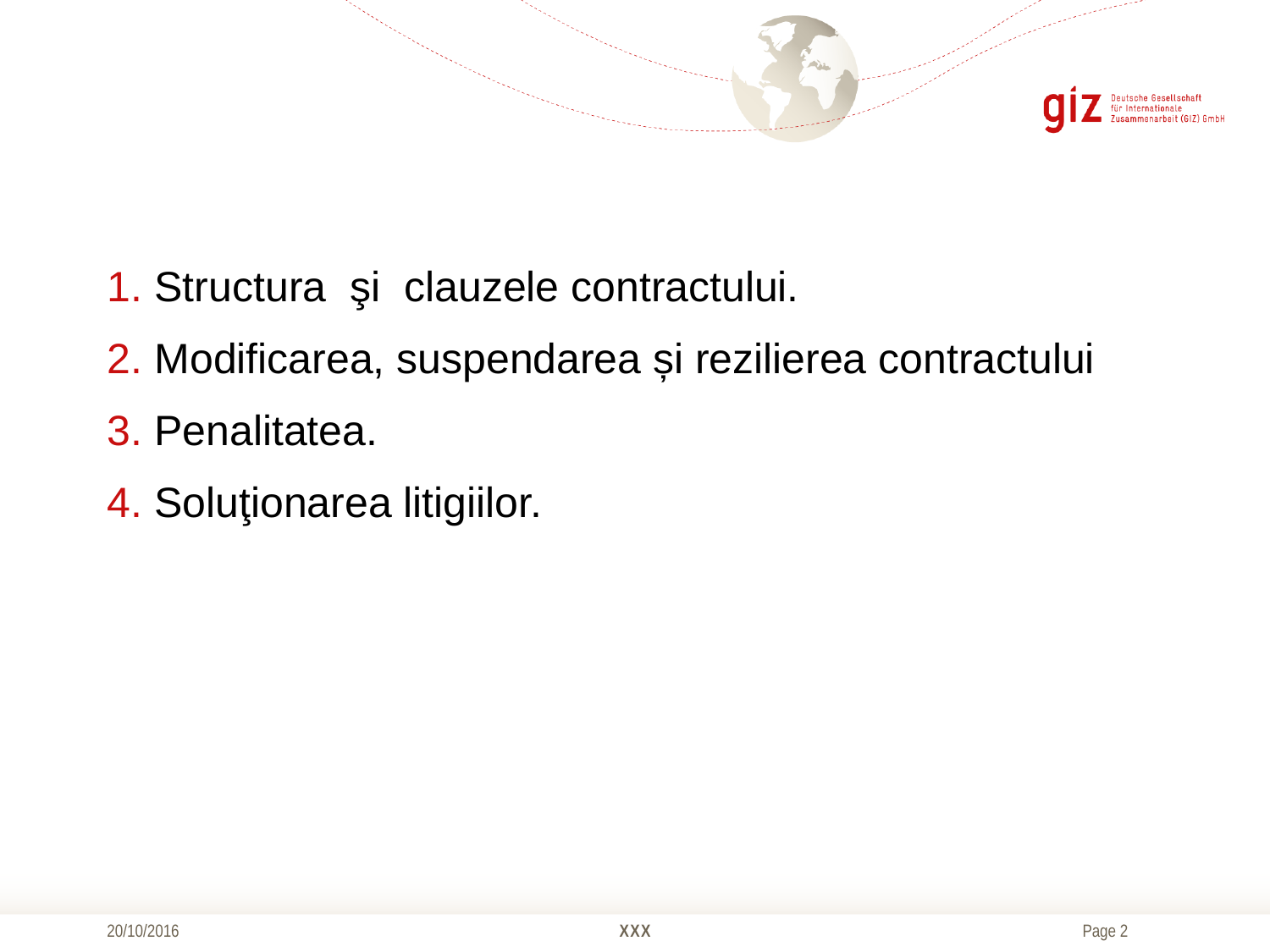

Structura  şi  clauzele contractului.
Modificarea, suspendarea și rezilierea contractului
Penalitatea.
Soluţionarea litigiilor.

20/10/2016
XXX